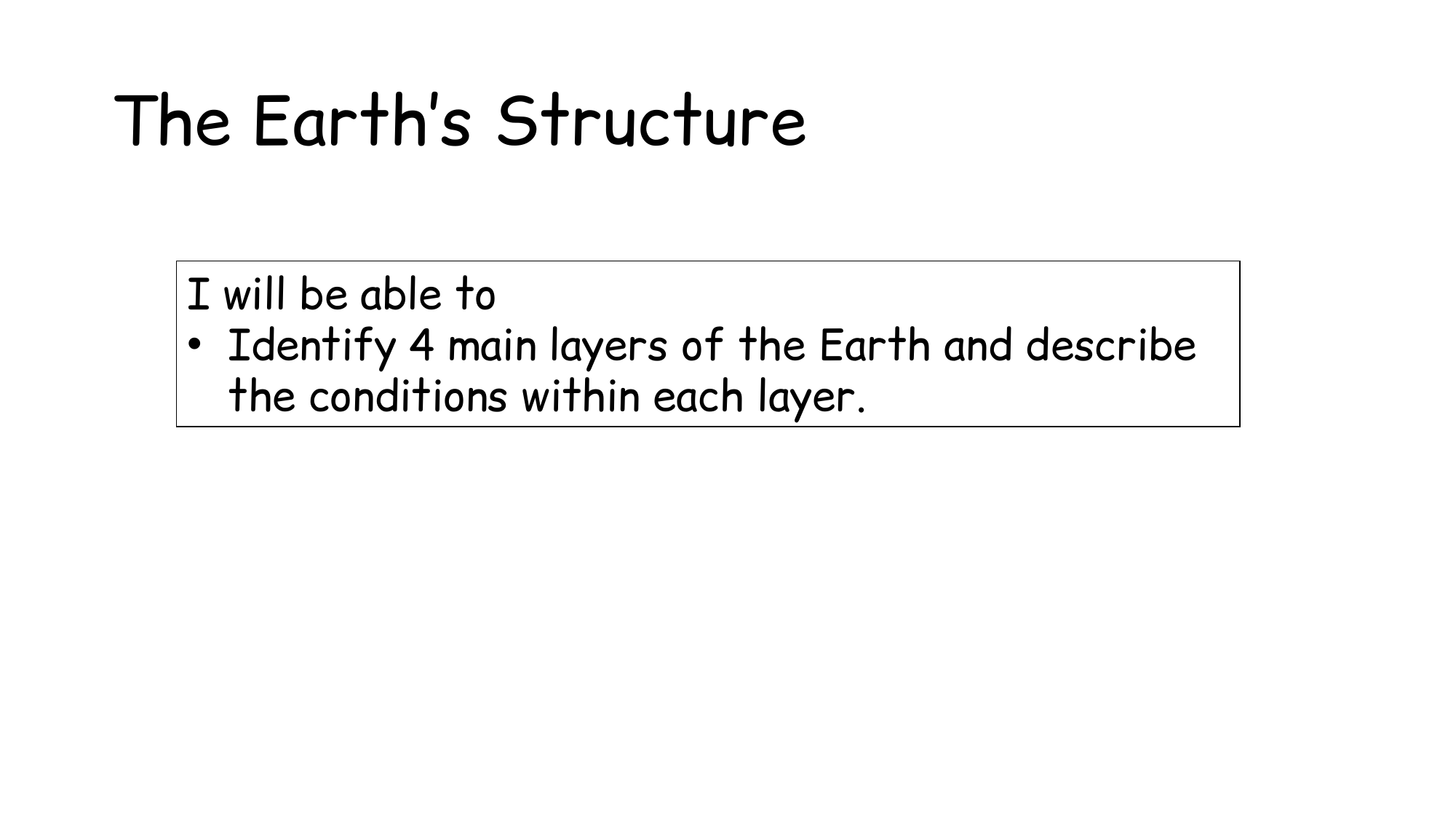

# The Earth’s Structure
I will be able to
Identify 4 main layers of the Earth and describe the conditions within each layer.